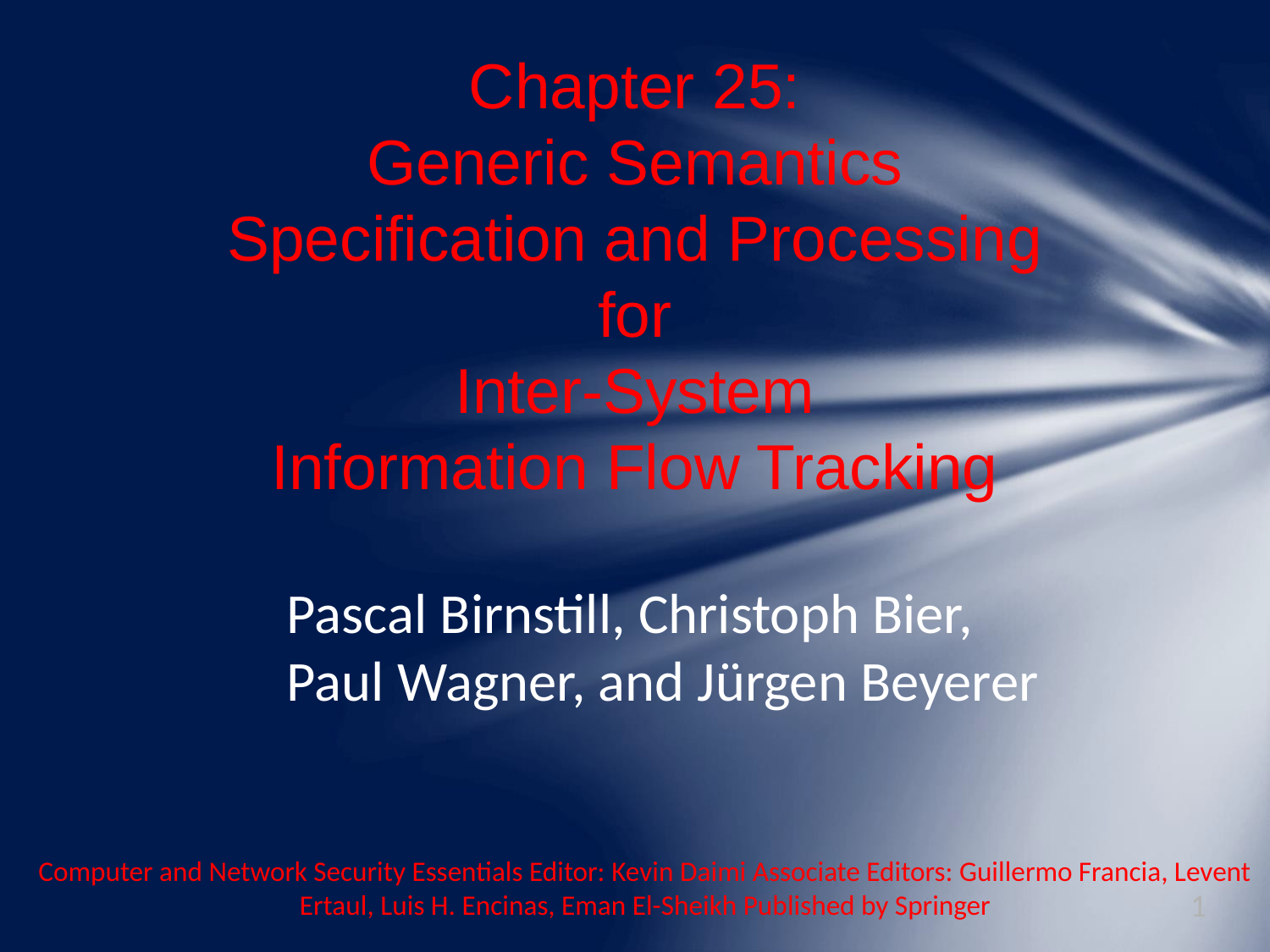

# Chapter 25: Generic Semantics Specification and Processing for Inter-System Information Flow Tracking
Pascal Birnstill, Christoph Bier,
Paul Wagner, and Jürgen Beyerer
Computer and Network Security Essentials Editor: Kevin Daimi Associate Editors: Guillermo Francia, Levent Ertaul, Luis H. Encinas, Eman El-Sheikh Published by Springer
1